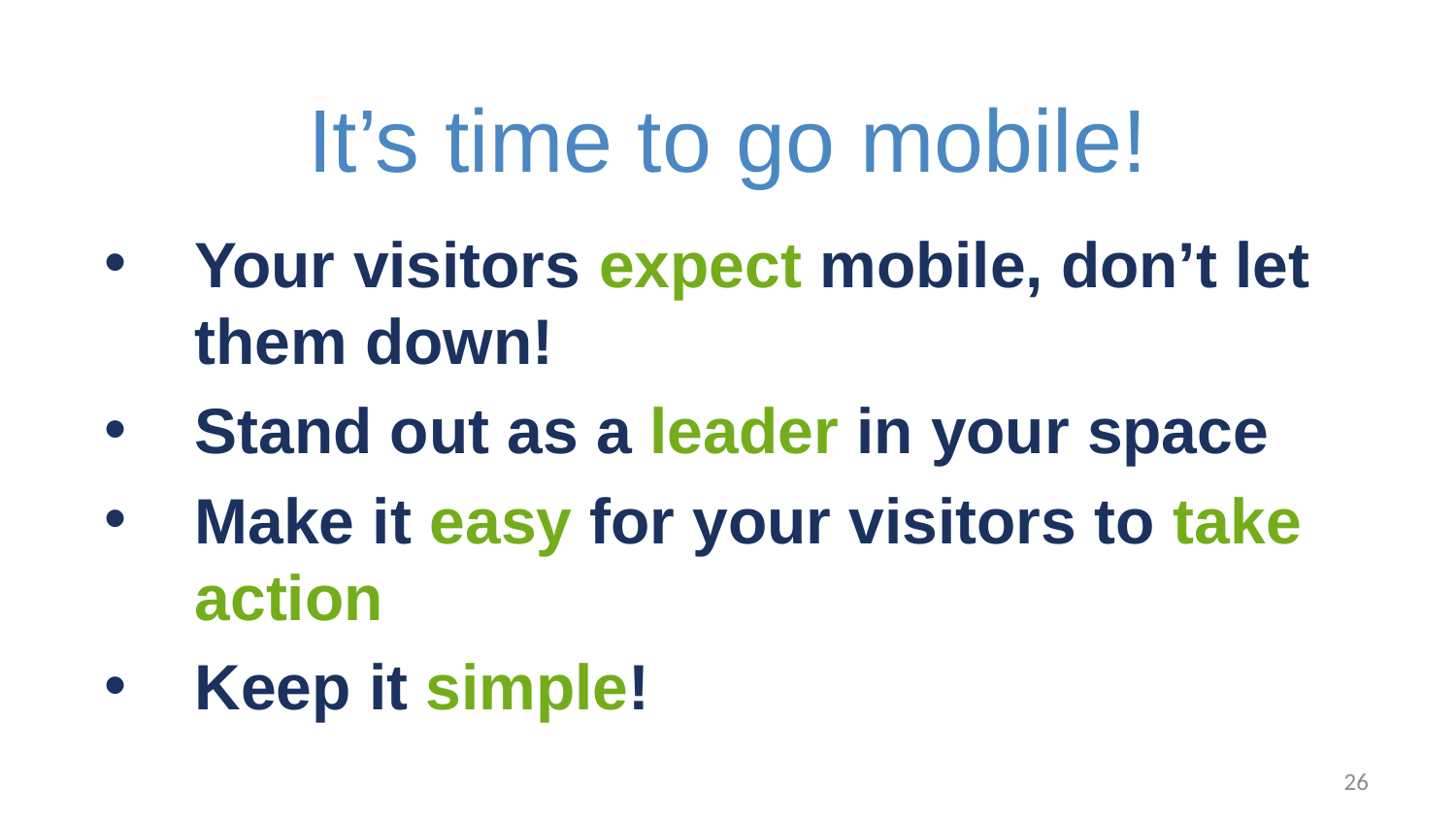

# It’s time to go mobile!
Your visitors expect mobile, don’t let them down!
Stand out as a leader in your space
Make it easy for your visitors to take action
Keep it simple!
26